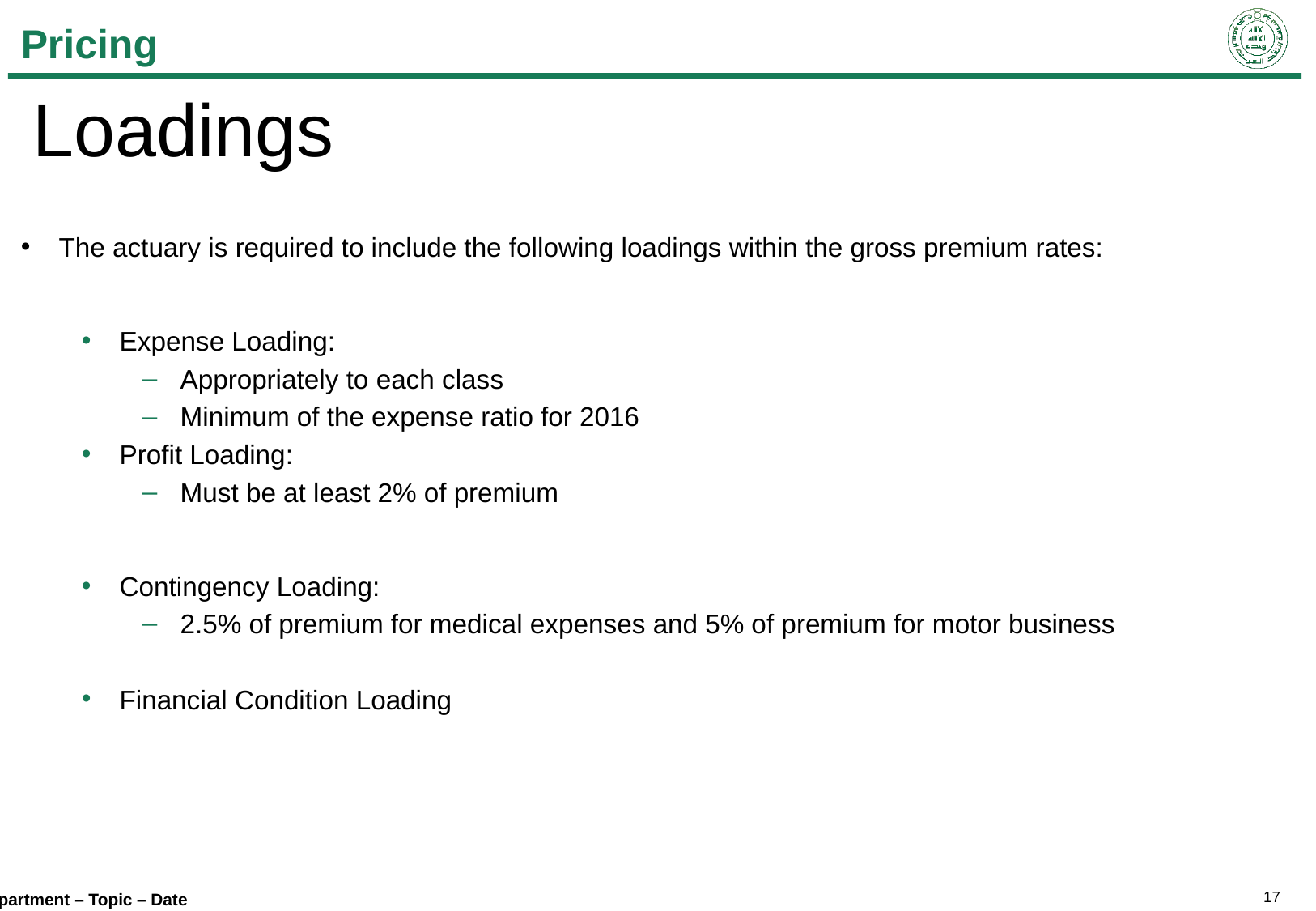

# Pricing
Loadings

The actuary is required to include the following loadings within the gross premium rates:

Expense Loading:
Appropriately to each class
Minimum of the expense ratio for 2016
Profit Loading:
Must be at least 2% of premium

Contingency Loading:
2.5% of premium for medical expenses and 5% of premium for motor business

Financial Condition Loading